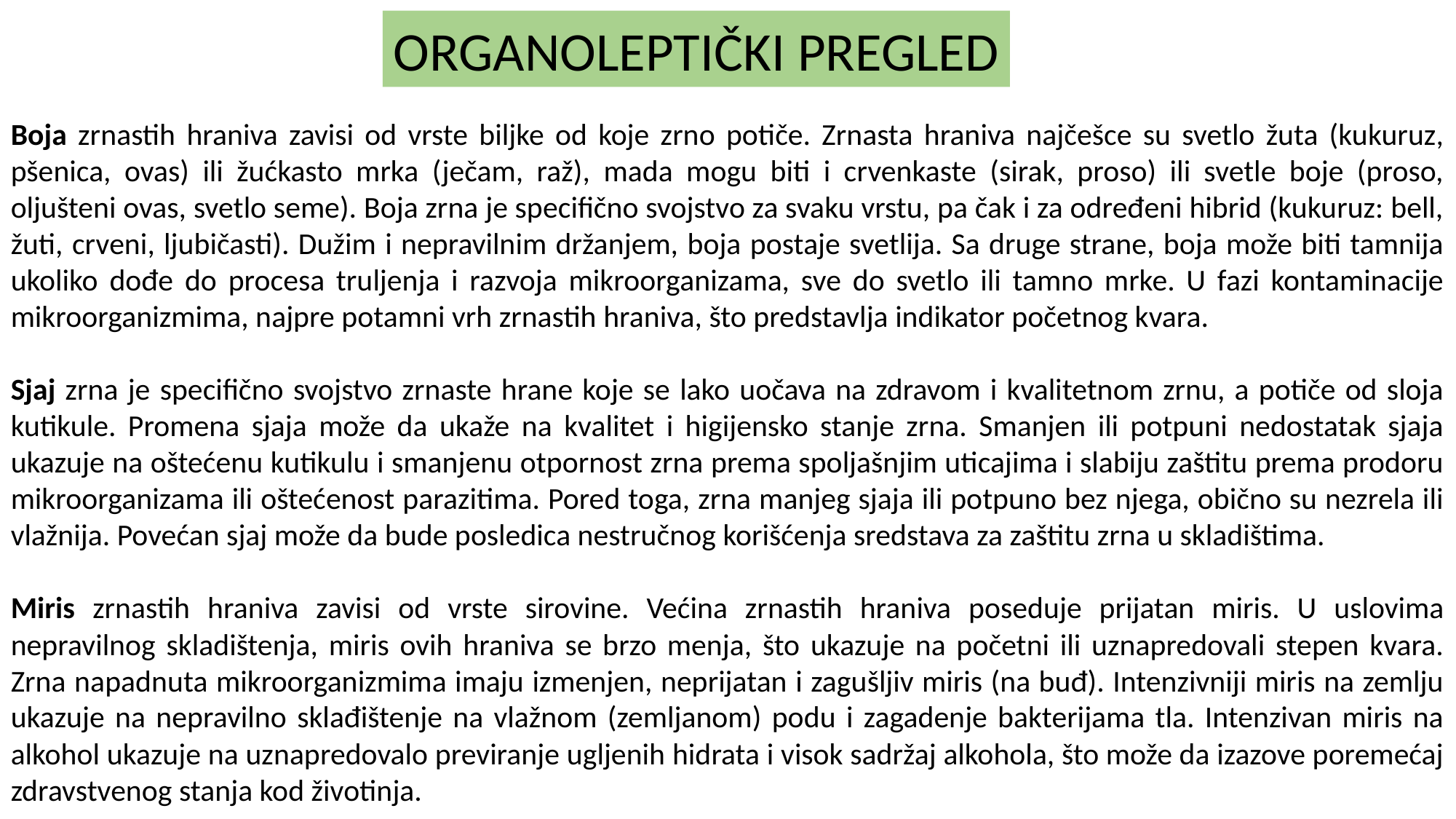

ORGANOLEPTIČKI PREGLED
Boja zrnastih hraniva zavisi od vrste biljke od koje zrno potiče. Zrnasta hraniva najčešce su svetlo žuta (kukuruz, pšenica, ovas) ili žućkasto mrka (ječam, raž), mada mogu biti i crvenkaste (sirak, proso) ili svetle boje (proso, oljušteni ovas, svetlo seme). Boja zrna je specifično svojstvo za svaku vrstu, pa čak i za određeni hibrid (kukuruz: bell, žuti, crveni, ljubičasti). Dužim i nepravilnim držanjem, boja postaje svetlija. Sa druge strane, boja može biti tamnija ukoliko dođe do procesa truljenja i razvoja mikroorganizama, sve do svetlo ili tamno mrke. U fazi kontaminacije mikroorganizmima, najpre potamni vrh zrnastih hraniva, što predstavlja indikator početnog kvara.

Sjaj zrna je specifično svojstvo zrnaste hrane koje se lako uočava na zdravom i kvalitetnom zrnu, a potiče od sloja kutikule. Promena sjaja može da ukaže na kvalitet i higijensko stanje zrna. Smanjen ili potpuni nedostatak sjaja ukazuje na oštećenu kutikulu i smanjenu otpornost zrna prema spoljašnjim uticajima i slabiju zaštitu prema prodoru mikroorganizama ili oštećenost parazitima. Pored toga, zrna manjeg sjaja ili potpuno bez njega, obično su nezrela ili vlažnija. Povećan sjaj može da bude posledica nestručnog korišćenja sredstava za zaštitu zrna u skladištima.

Miris zrnastih hraniva zavisi od vrste sirovine. Većina zrnastih hraniva poseduje prijatan miris. U uslovima nepravilnog skladištenja, miris ovih hraniva se brzo menja, što ukazuje na početni ili uznapredovali stepen kvara. Zrna napadnuta mikroorganizmima imaju izmenjen, neprijatan i zagušljiv miris (na buđ). Intenzivniji miris na zemlju ukazuje na nepravilno sklađištenje na vlažnom (zemljanom) podu i zagadenje bakterijama tla. Intenzivan miris na alkohol ukazuje na uznapredovalo previranje ugljenih hidrata i visok sadržaj alkohola, što može da izazove poremećaj zdravstvenog stanja kod životinja.